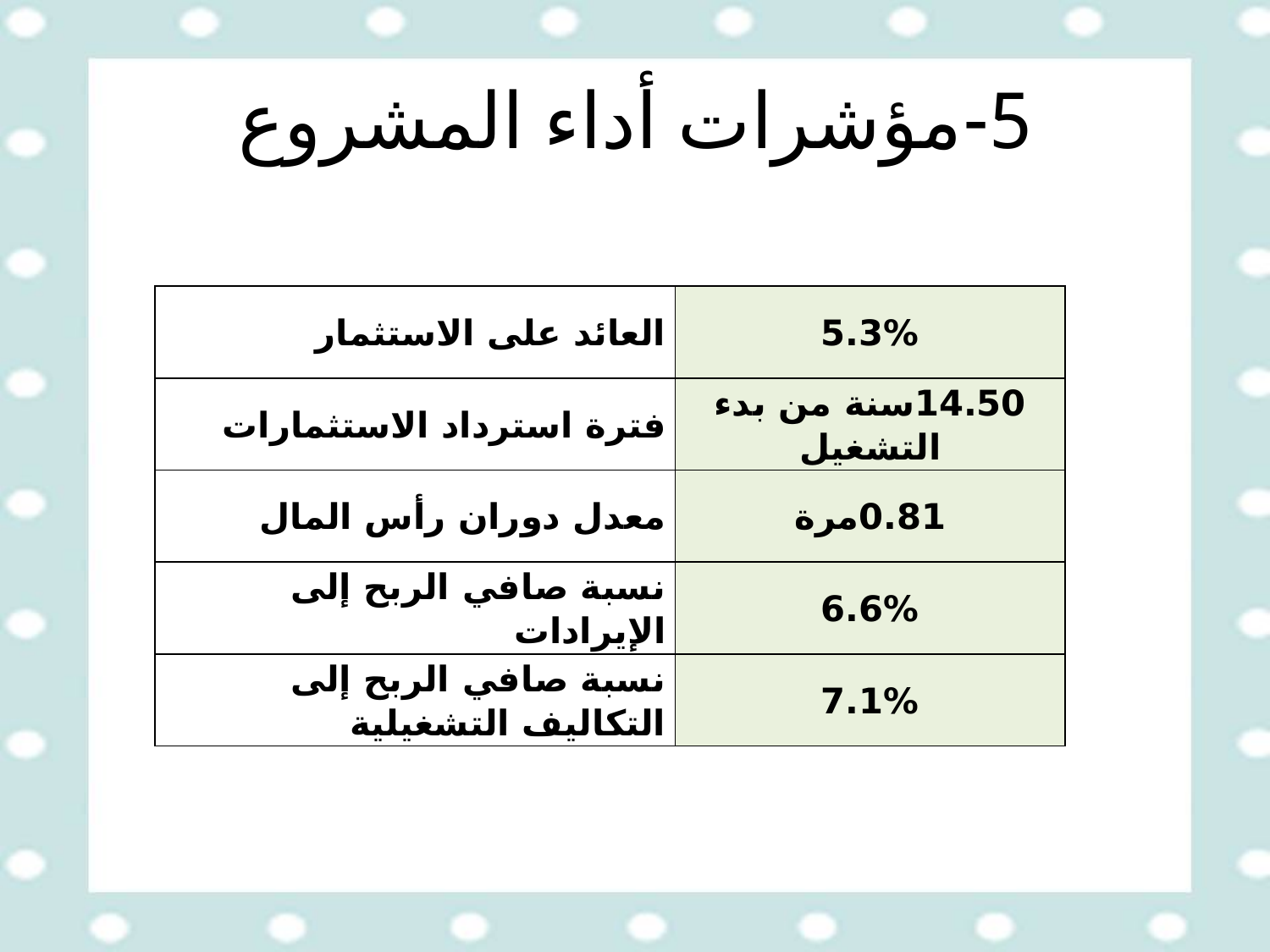

# 5-مؤشرات أداء المشروع
| العائد على الاستثمار | 5.3% |
| --- | --- |
| فترة استرداد الاستثمارات | 14.50سنة من بدء التشغيل |
| معدل دوران رأس المال | 0.81مرة |
| نسبة صافي الربح إلى الإيرادات | 6.6% |
| نسبة صافي الربح إلى التكاليف التشغيلية | 7.1% |